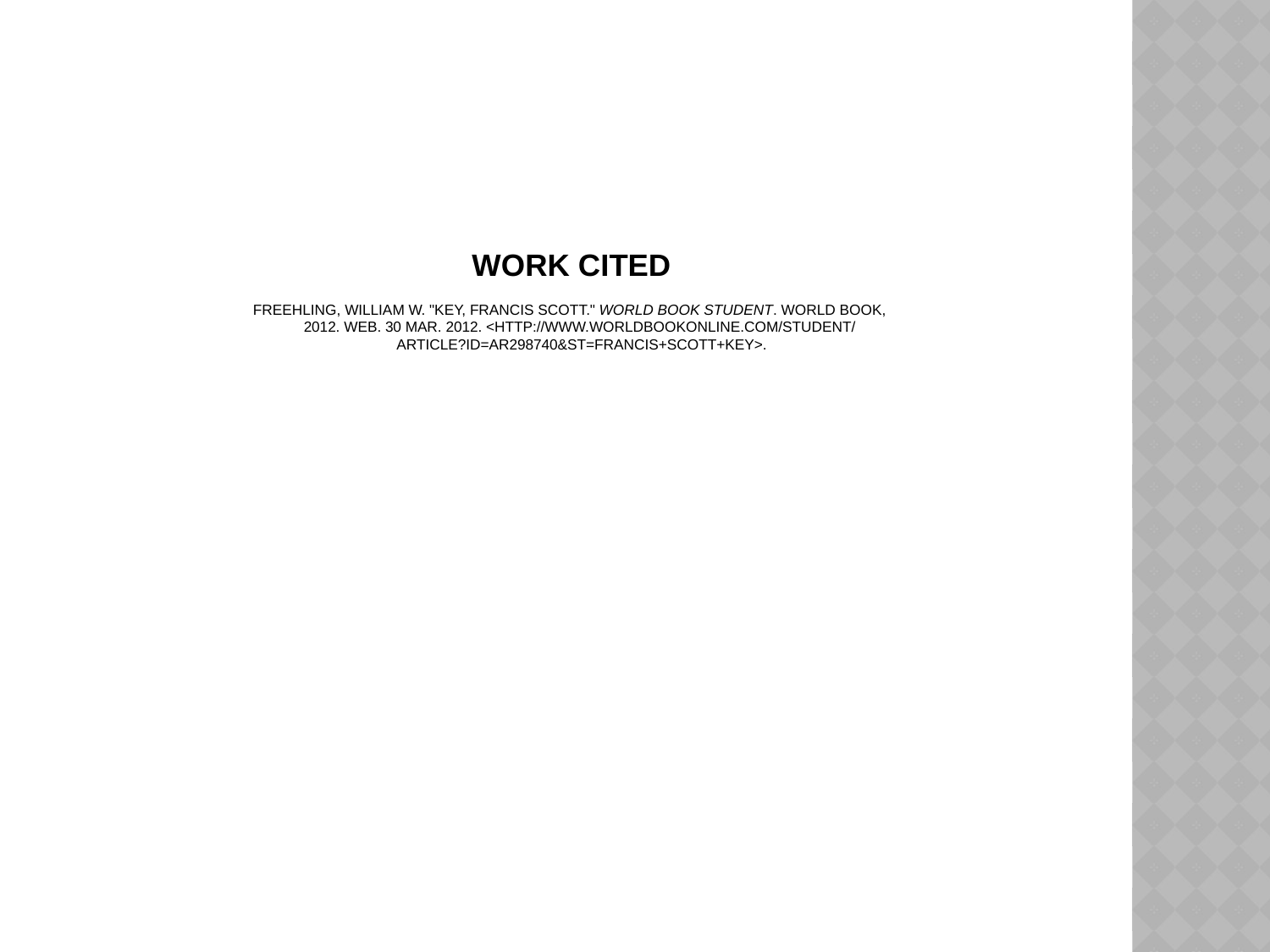

# Work Cited Freehling, William W. "Key, Francis Scott." World Book Student. World Book,       2012. Web. 30 Mar. 2012. <http://www.worldbookonline.com/student/       article?id=ar298740&st=francis+scott+key>.